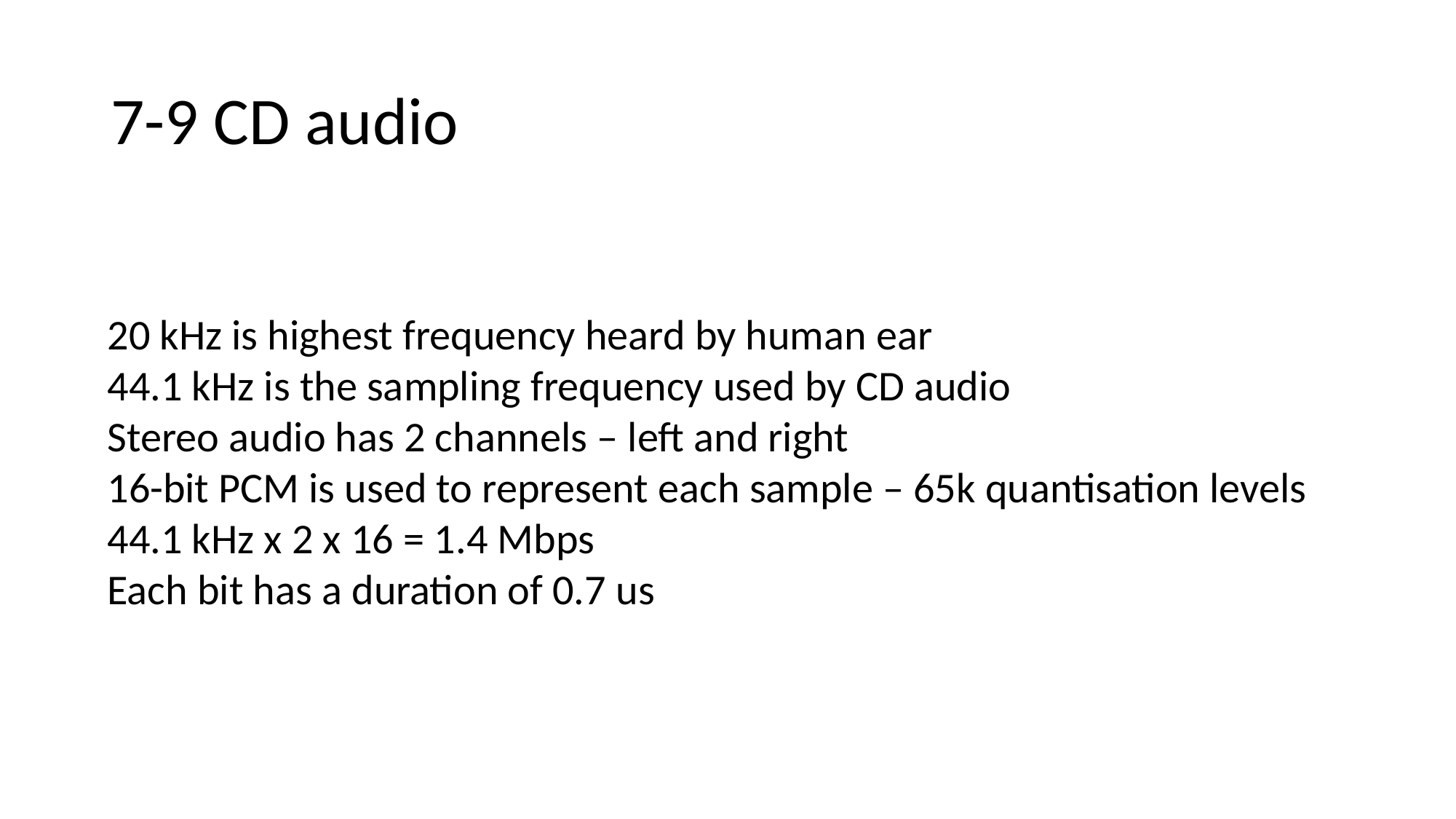

# 7-9 CD audio
20 kHz is highest frequency heard by human ear
44.1 kHz is the sampling frequency used by CD audio
Stereo audio has 2 channels – left and right
16-bit PCM is used to represent each sample – 65k quantisation levels
44.1 kHz x 2 x 16 = 1.4 Mbps
Each bit has a duration of 0.7 us